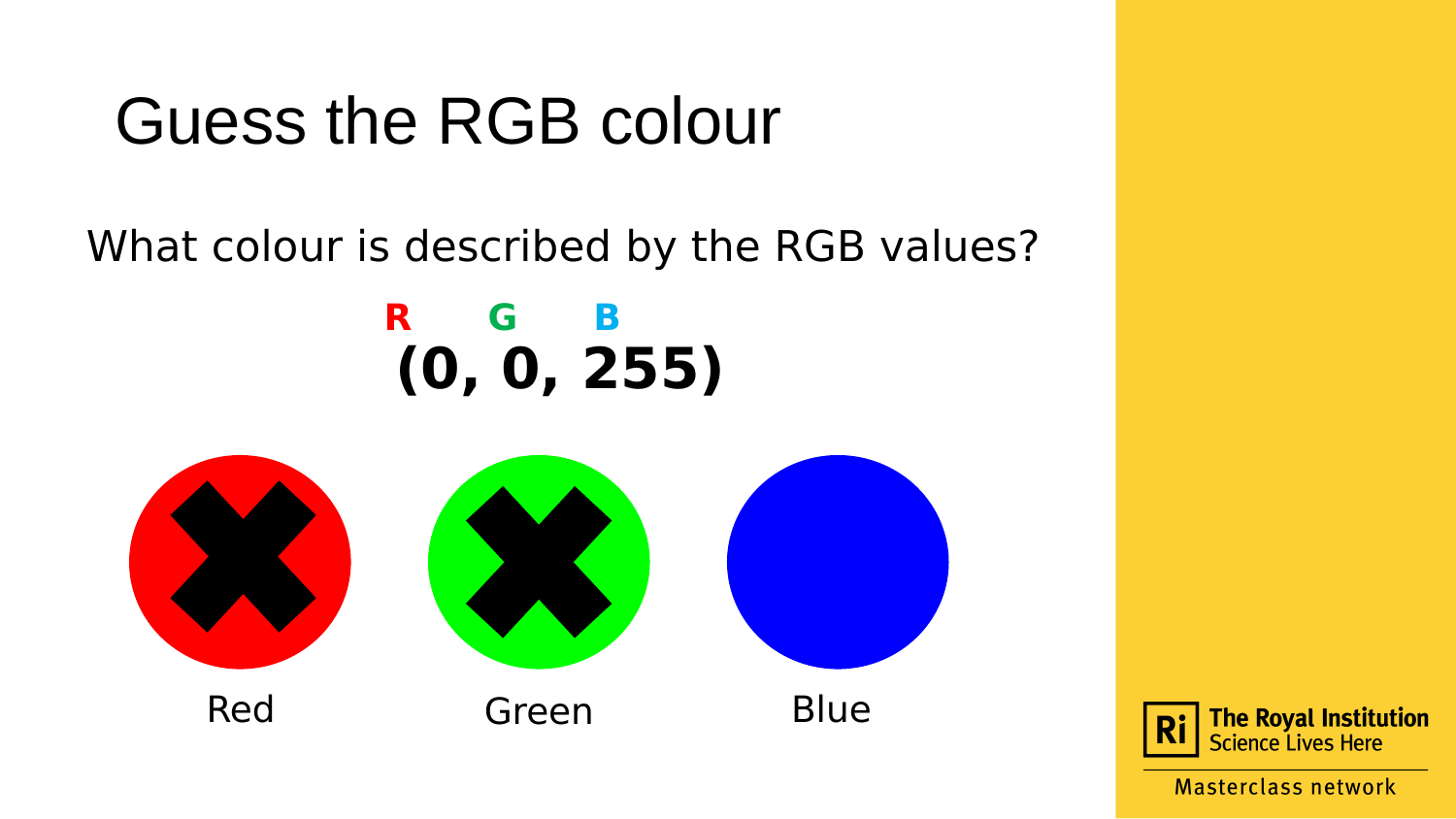

# Guess the RGB colour
What colour is described by the RGB values?

 	   (0, 0, 255)
R      G      B

Red
Blue
Green